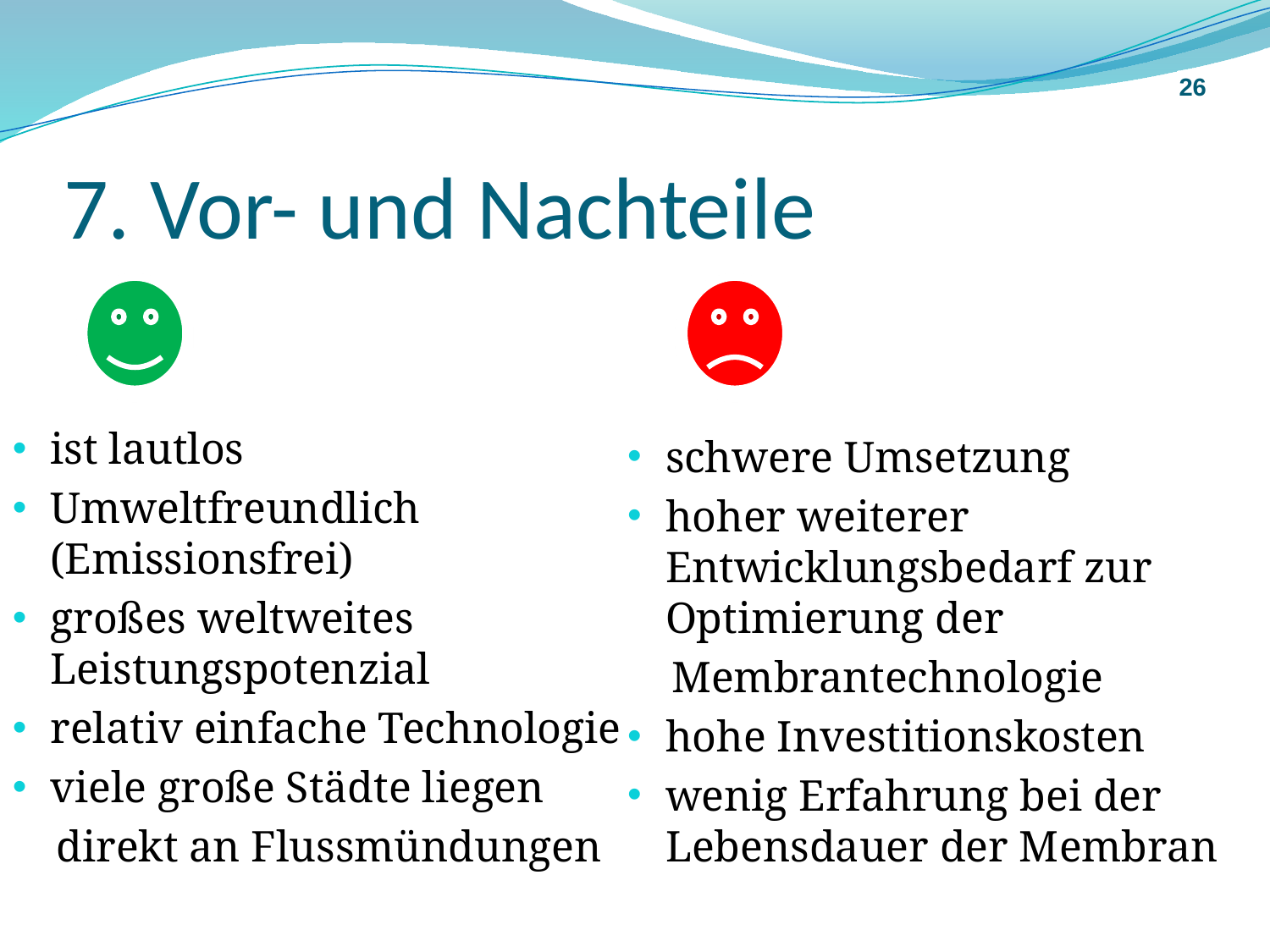

26
# 7. Vor- und Nachteile

ist lautlos
Umweltfreundlich (Emissionsfrei)
großes weltweites Leistungspotenzial
relativ einfache Technologie
viele große Städte liegen
    direkt an Flussmündungen
schwere Umsetzung
hoher weiterer Entwicklungsbedarf zur Optimierung der
    Membrantechnologie
hohe Investitionskosten
wenig Erfahrung bei der Lebensdauer der Membran